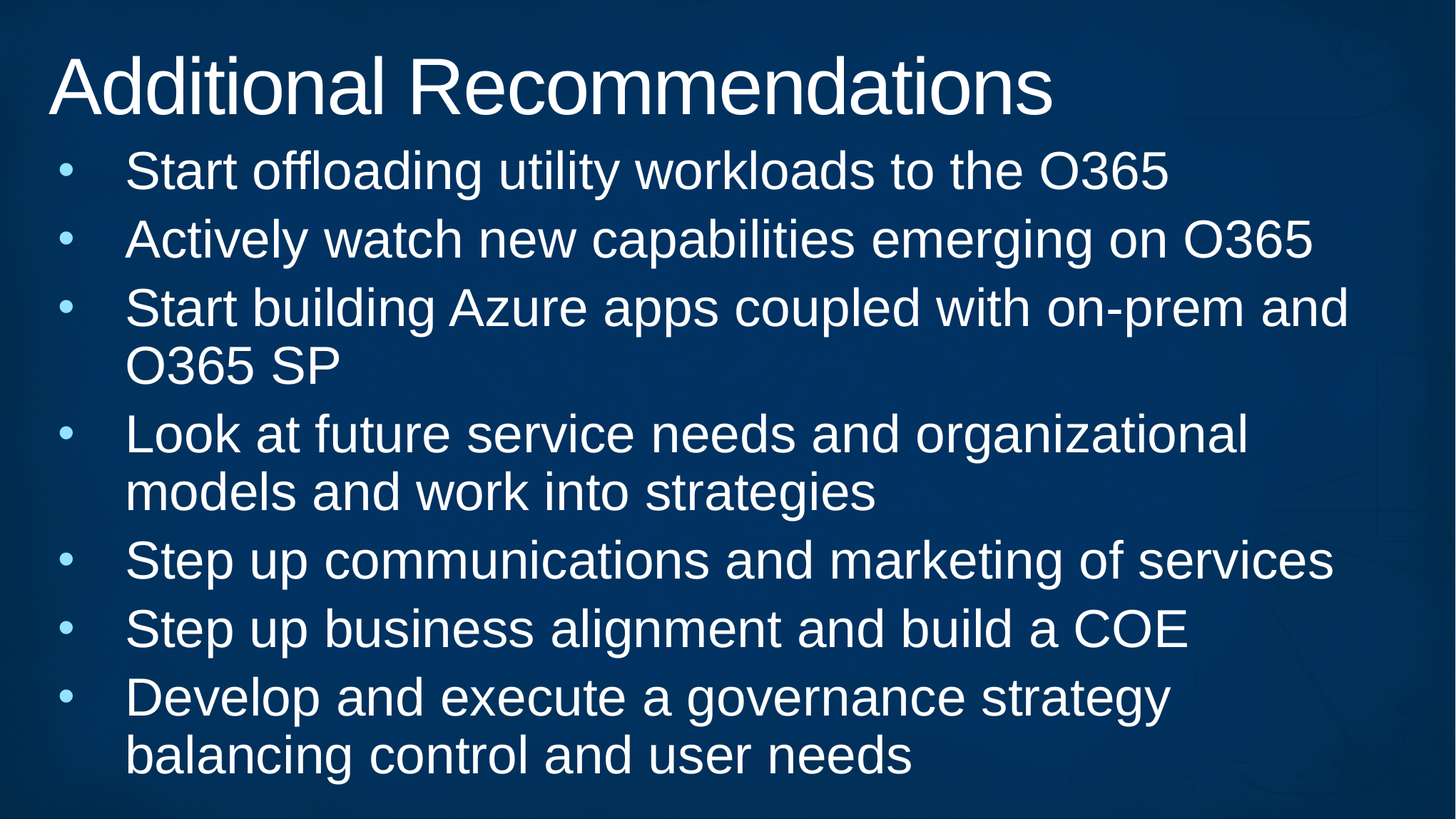

# Additional Recommendations
Start offloading utility workloads to the O365
Actively watch new capabilities emerging on O365
Start building Azure apps coupled with on-prem and O365 SP
Look at future service needs and organizational models and work into strategies
Step up communications and marketing of services
Step up business alignment and build a COE
Develop and execute a governance strategy balancing control and user needs